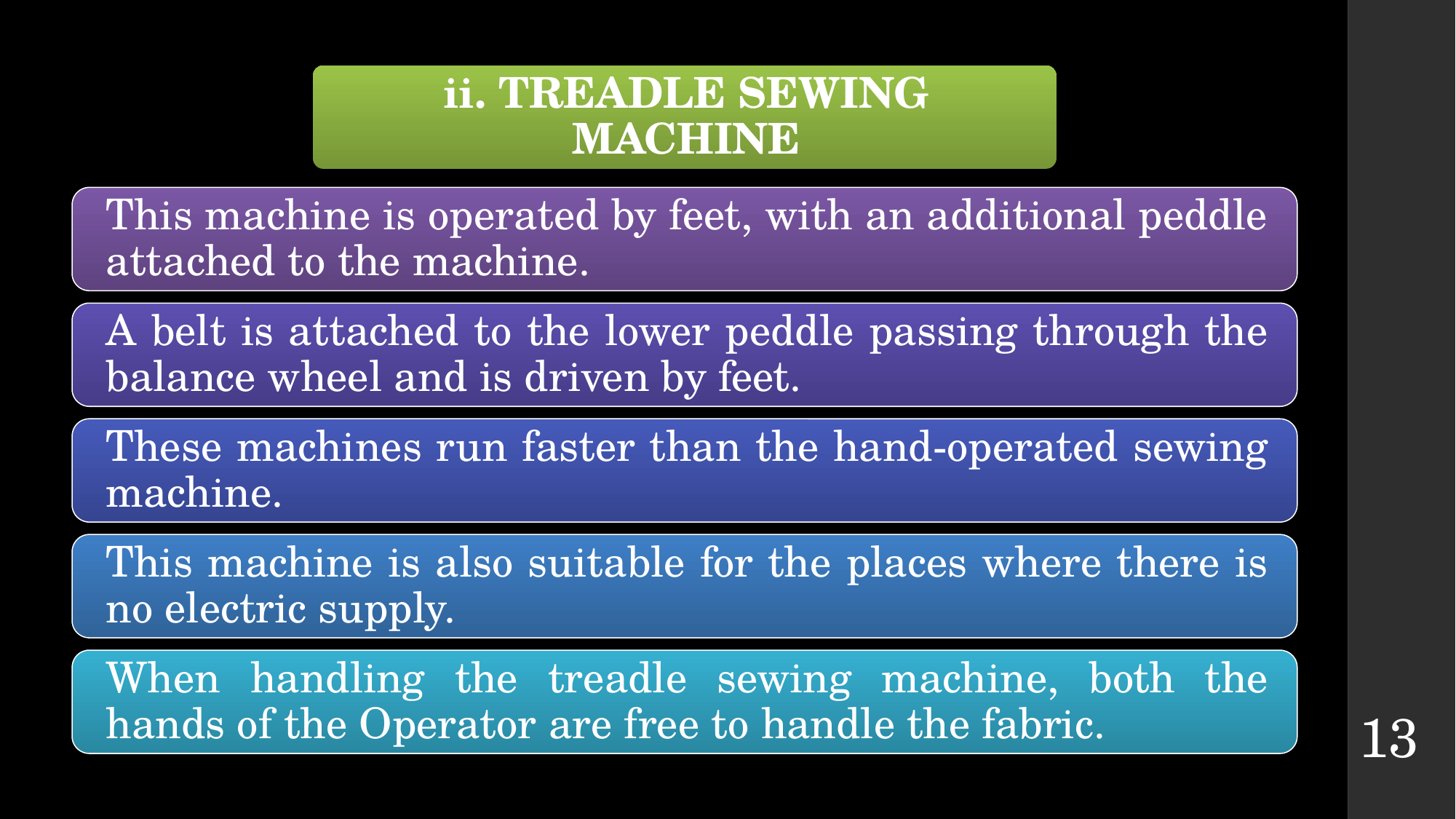

ii. TREADLE SEWING MACHINE
This machine is operated by feet, with an additional peddle attached to the machine.
A belt is attached to the lower peddle passing through the balance wheel and is driven by feet.
These machines run faster than the hand-operated sewing machine.
This machine is also suitable for the places where there is no electric supply.
When handling the treadle sewing machine, both the hands of the Operator are free to handle the fabric.
13